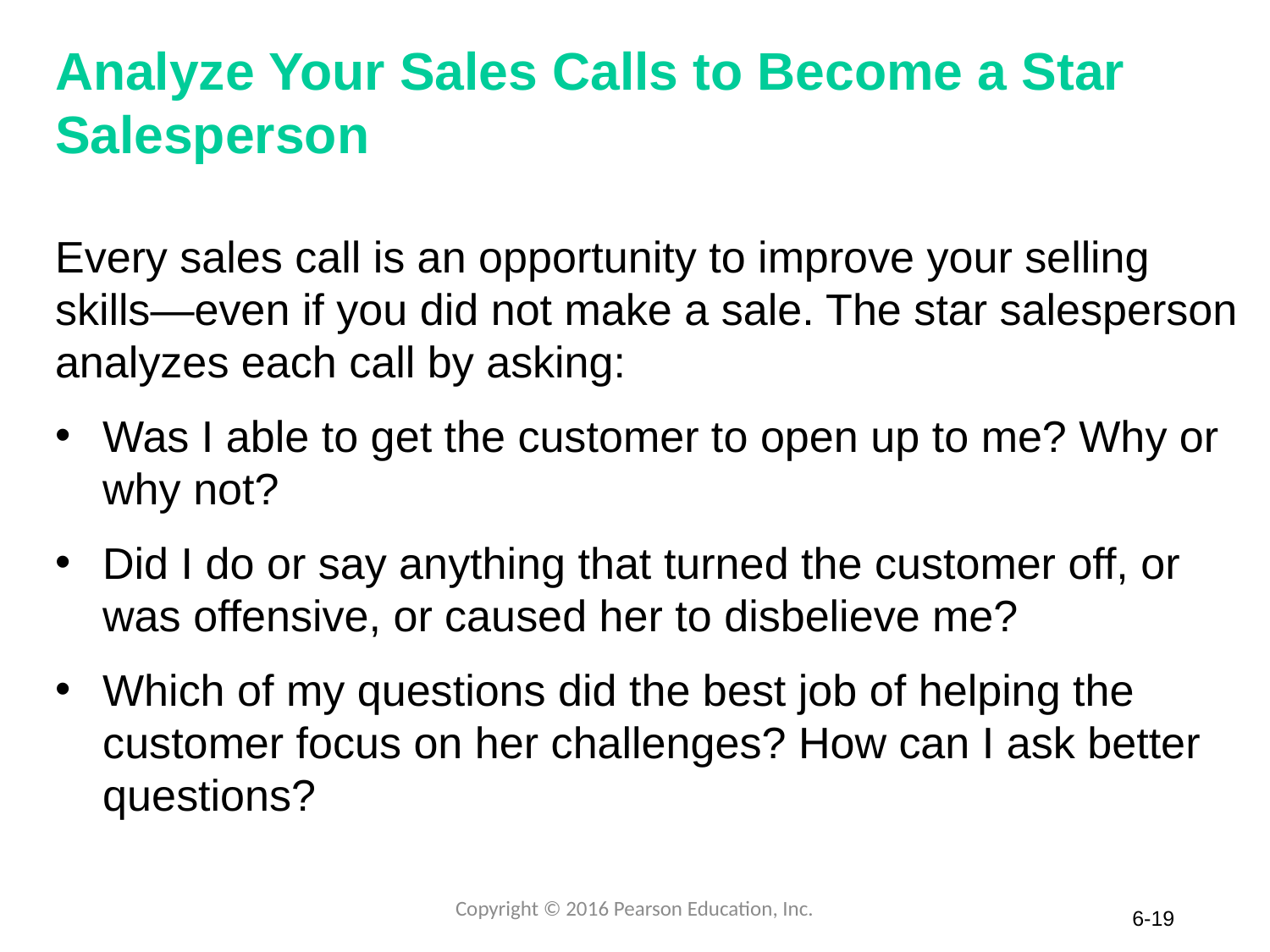

# Analyze Your Sales Calls to Become a Star Salesperson
Every sales call is an opportunity to improve your selling skills—even if you did not make a sale. The star salesperson analyzes each call by asking:

Was I able to get the customer to open up to me? Why or why not?

Did I do or say anything that turned the customer off, or was offensive, or caused her to disbelieve me?

Which of my questions did the best job of helping the customer focus on her challenges? How can I ask better questions?

Copyright © 2016 Pearson Education, Inc.